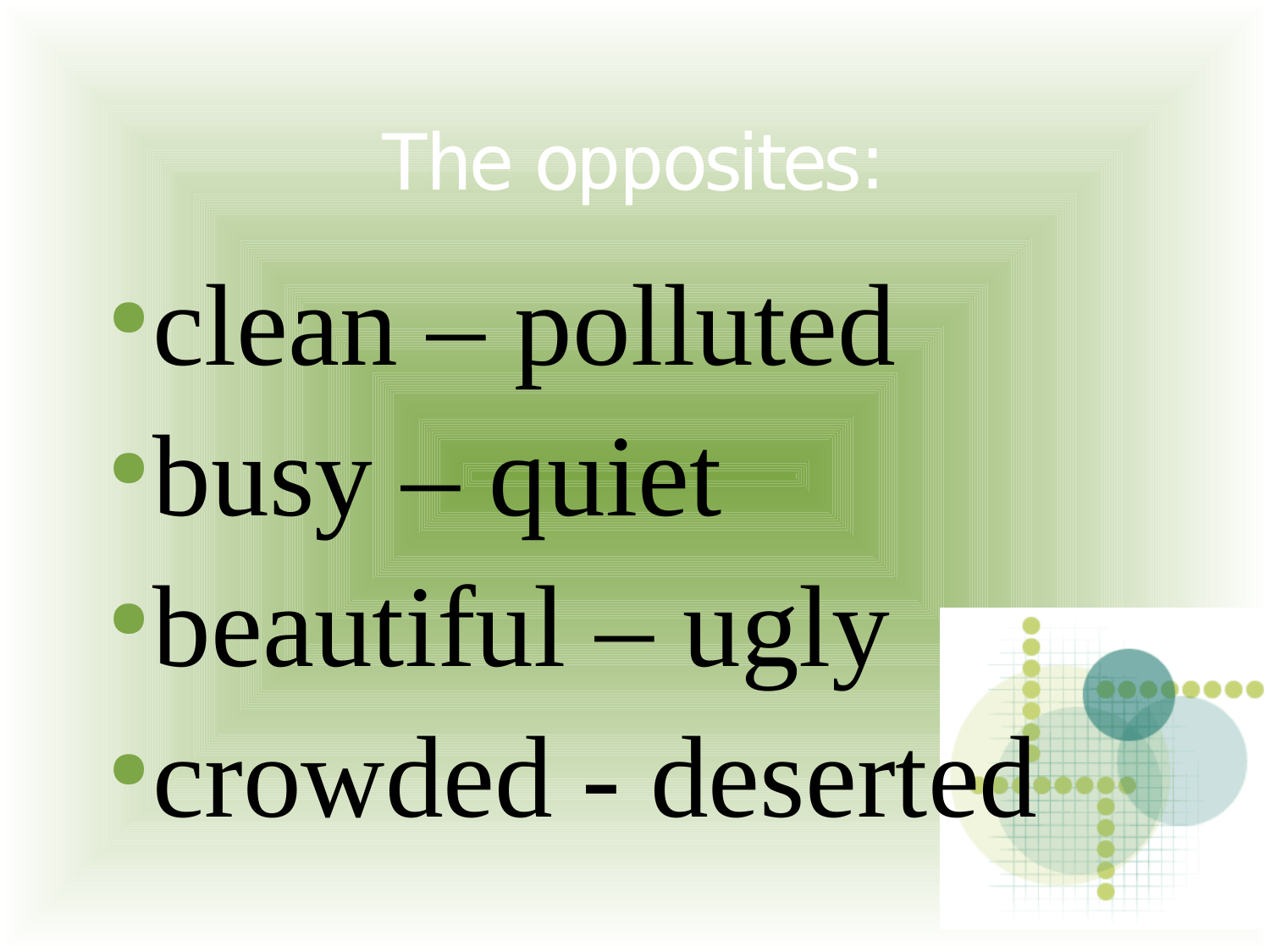

# The opposites:
clean – polluted
busy – quiet
beautiful – ugly
crowded - deserted